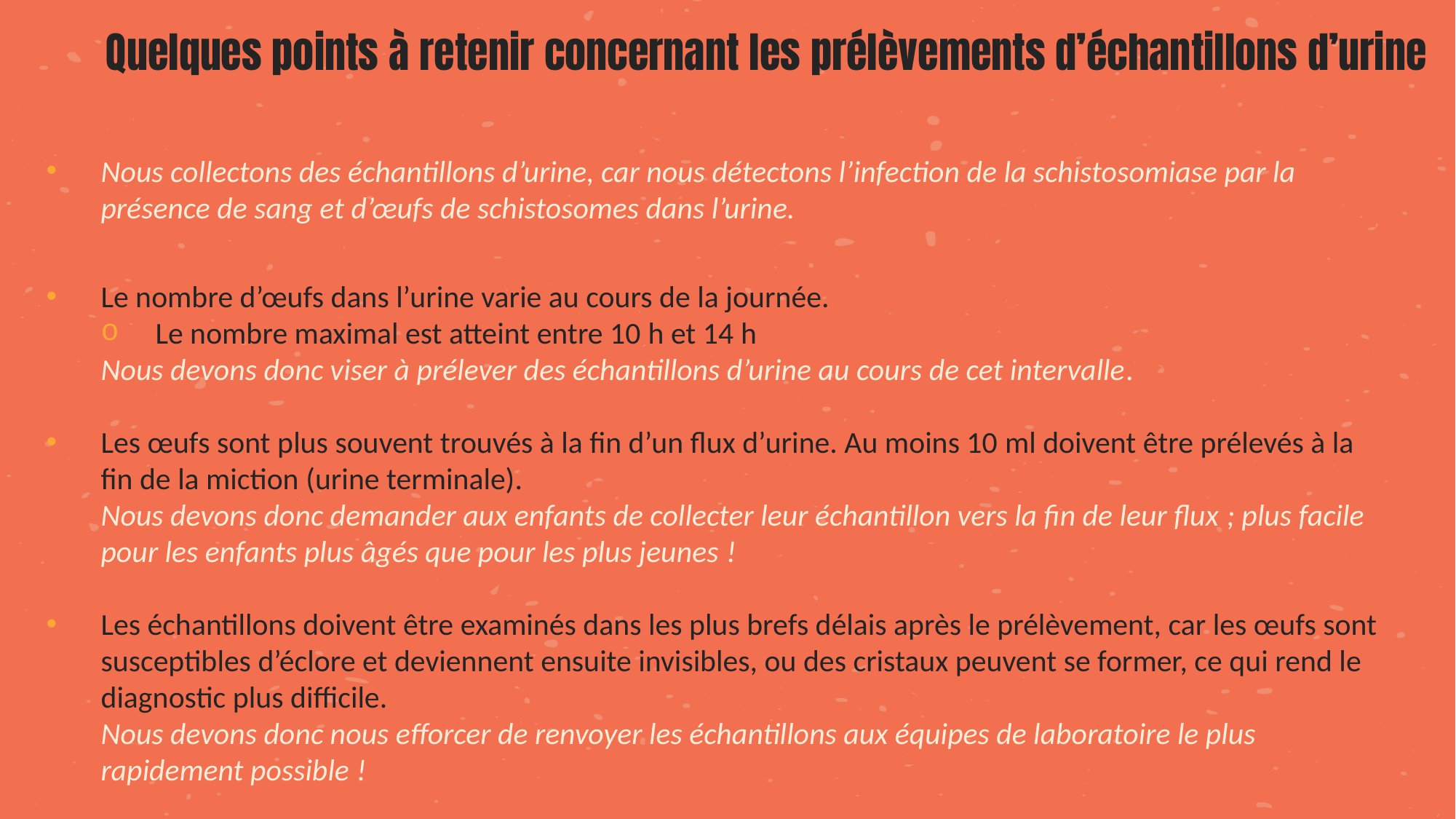

Quelques points à retenir concernant les prélèvements d’échantillons d’urine
Nous collectons des échantillons d’urine, car nous détectons l’infection de la schistosomiase par la présence de sang et d’œufs de schistosomes dans l’urine.

Le nombre d’œufs dans l’urine varie au cours de la journée.
Le nombre maximal est atteint entre 10 h et 14 h
Nous devons donc viser à prélever des échantillons d’urine au cours de cet intervalle.
Les œufs sont plus souvent trouvés à la fin d’un flux d’urine. Au moins 10 ml doivent être prélevés à la fin de la miction (urine terminale).
Nous devons donc demander aux enfants de collecter leur échantillon vers la fin de leur flux ; plus facile pour les enfants plus âgés que pour les plus jeunes !
Les échantillons doivent être examinés dans les plus brefs délais après le prélèvement, car les œufs sont susceptibles d’éclore et deviennent ensuite invisibles, ou des cristaux peuvent se former, ce qui rend le diagnostic plus difficile.
Nous devons donc nous efforcer de renvoyer les échantillons aux équipes de laboratoire le plus rapidement possible !